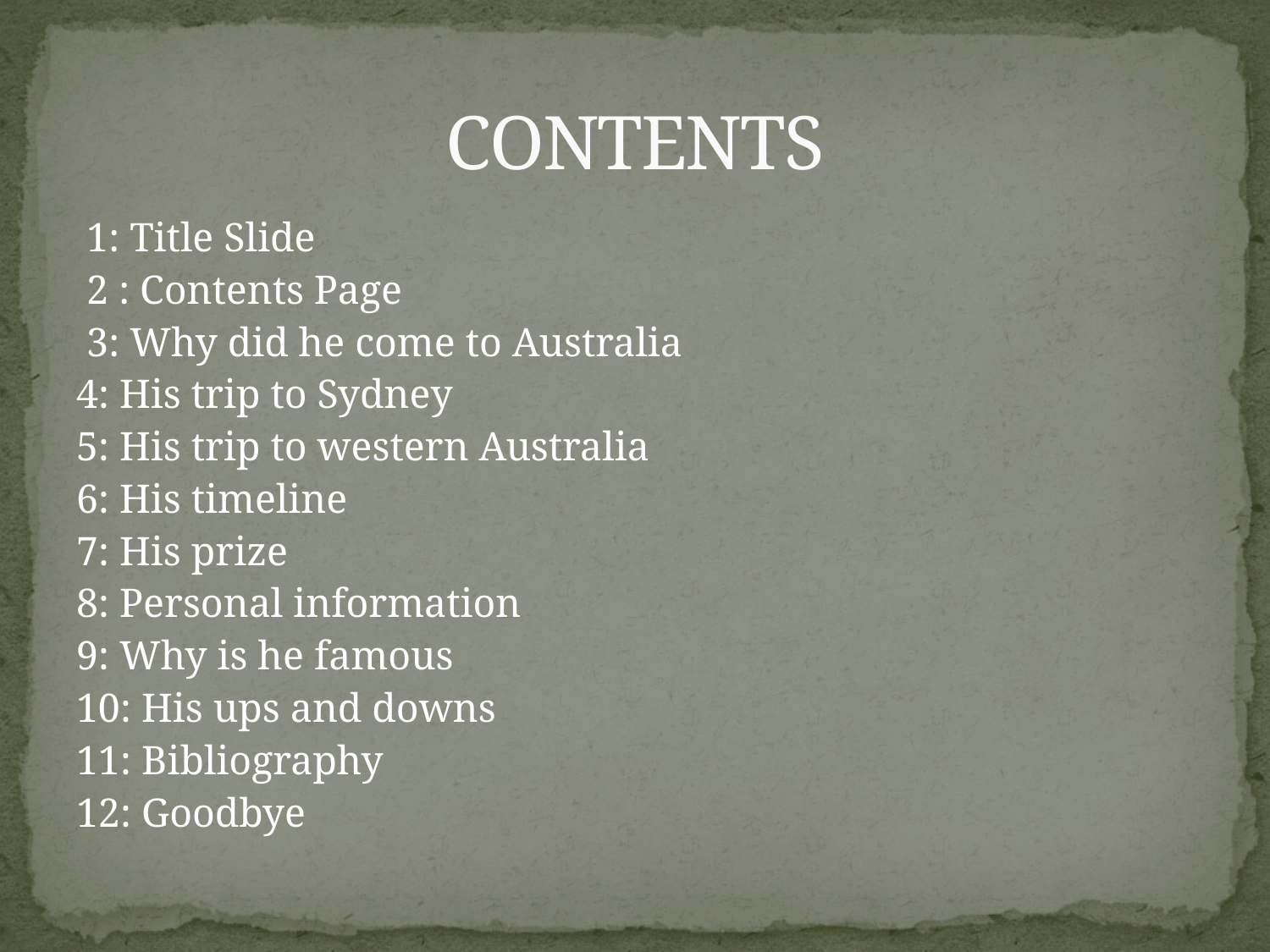

# CONTENTS
 1: Title Slide
 2 : Contents Page
 3: Why did he come to Australia
4: His trip to Sydney
5: His trip to western Australia
6: His timeline
7: His prize
8: Personal information
9: Why is he famous
10: His ups and downs
11: Bibliography
12: Goodbye